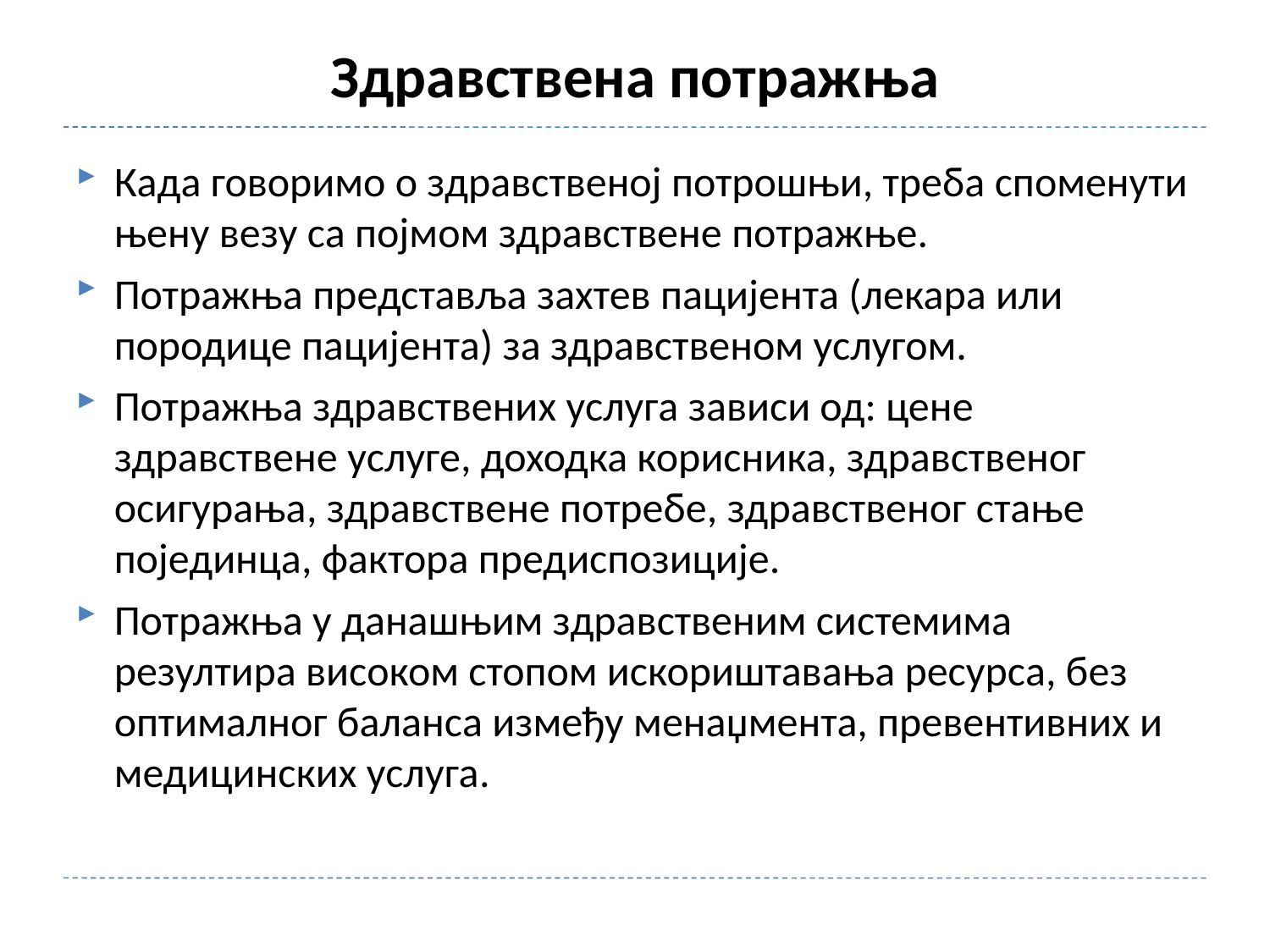

# Здравствена потражња
Када говоримо о здравственој потрошњи, треба споменути њену везу са појмом здравствене потражње.
Потражња представља захтев пацијента (лекара или породице пацијента) за здравственом услугом.
Потражња здравствених услуга зависи од: цене здравствене услуге, доходка корисника, здравственог осигурања, здравствене потребе, здравственог стање појединца, фактора предиспозиције.
Потражња у данашњим здравственим системима резултира високом стопом искориштавања ресурса, без оптималног баланса између менаџмента, превентивних и медицинских услуга.